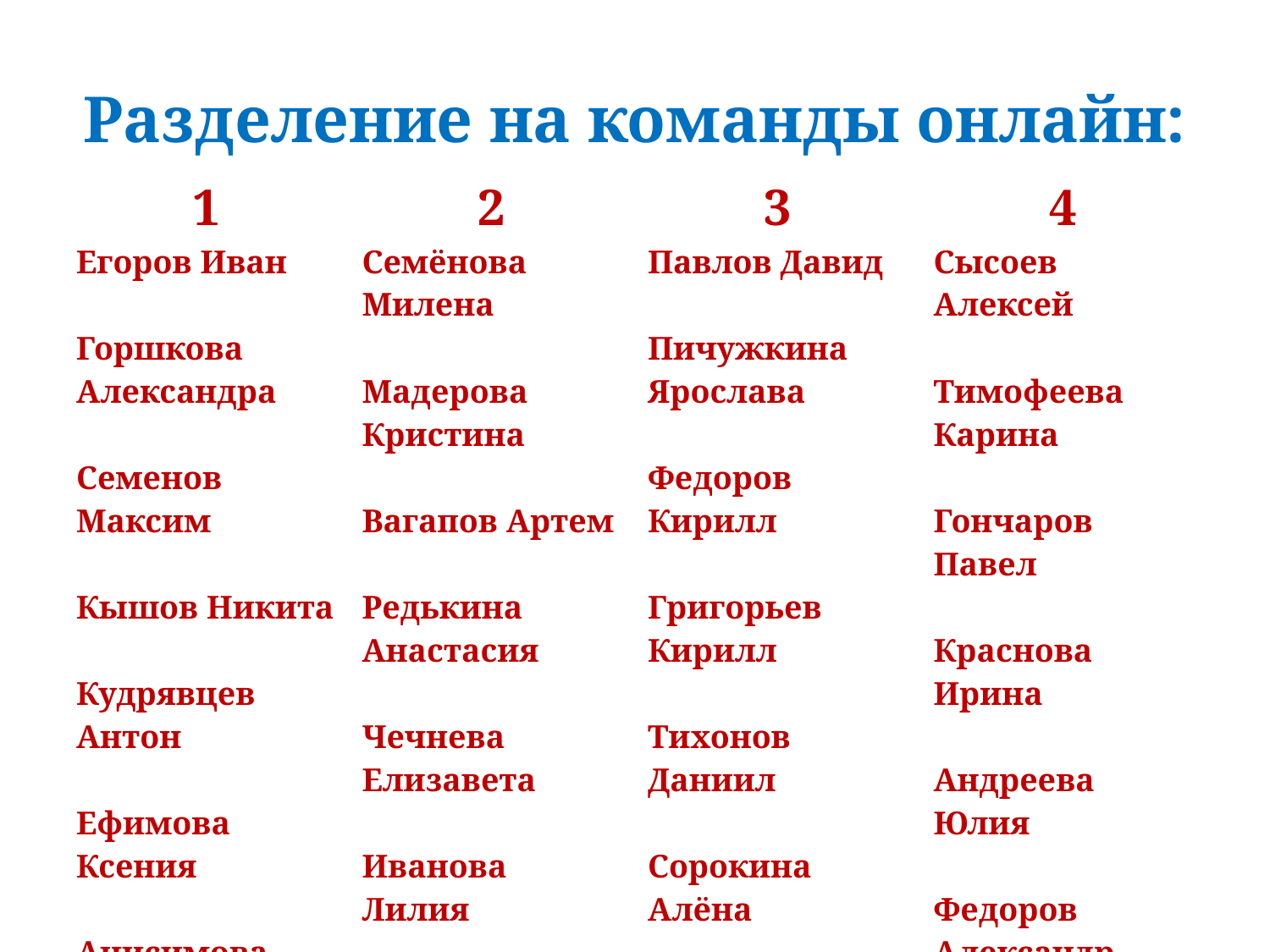

# Разделение на команды онлайн:
| 1 Егоров Иван Горшкова Александра Семенов Максим Кышов Никита Кудрявцев Антон Ефимова Ксения Анисимова Дарья | 2 Семёнова Милена Мадерова Кристина Вагапов Артем Редькина Анастасия Чечнева Елизавета Иванова Лилия Цветков Михаил | 3 Павлов Давид Пичужкина Ярослава Федоров Кирилл Григорьев Кирилл Тихонов Даниил Сорокина Алёна Яргеева Ксения | 4 Сысоев Алексей Тимофеева Карина Гончаров Павел Краснова Ирина Андреева Юлия Федоров Александр Павлова Кира Вазюков Антон |
| --- | --- | --- | --- |